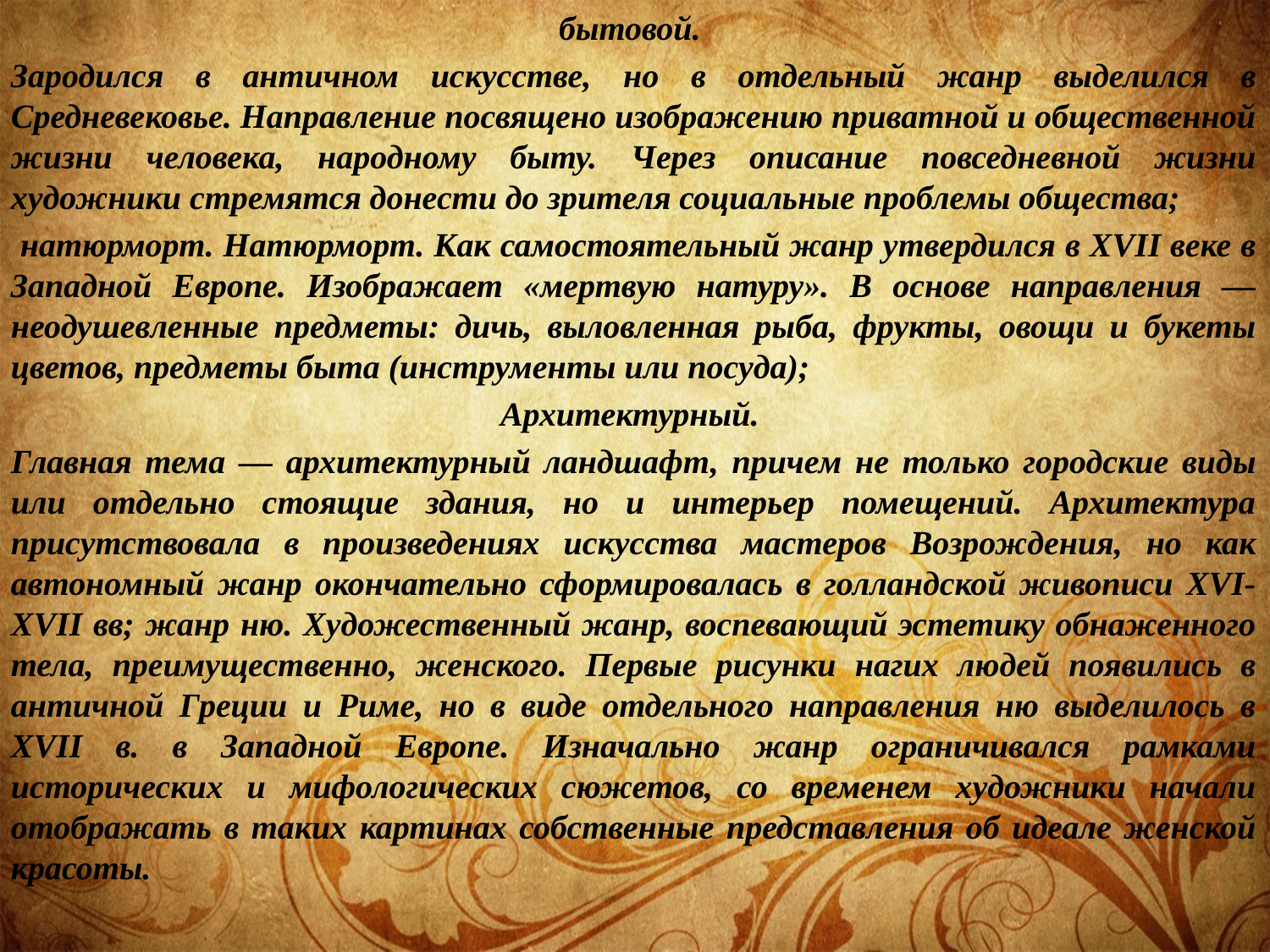

бытовой.
Зародился в античном искусстве, но в отдельный жанр выделился в Средневековье. Направление посвящено изображению приватной и общественной жизни человека, народному быту. Через описание повседневной жизни художники стремятся донести до зрителя социальные проблемы общества;
 натюрморт. Натюрморт. Как самостоятельный жанр утвердился в XVII веке в Западной Европе. Изображает «мертвую натуру». В основе направления — неодушевленные предметы: дичь, выловленная рыба, фрукты, овощи и букеты цветов, предметы быта (инструменты или посуда);
Архитектурный.
Главная тема — архитектурный ландшафт, причем не только городские виды или отдельно стоящие здания, но и интерьер помещений. Архитектура присутствовала в произведениях искусства мастеров Возрождения, но как автономный жанр окончательно сформировалась в голландской живописи XVI-XVII вв; жанр ню. Художественный жанр, воспевающий эстетику обнаженного тела, преимущественно, женского. Первые рисунки нагих людей появились в античной Греции и Риме, но в виде отдельного направления ню выделилось в XVII в. в Западной Европе. Изначально жанр ограничивался рамками исторических и мифологических сюжетов, со временем художники начали отображать в таких картинах собственные представления об идеале женской красоты.